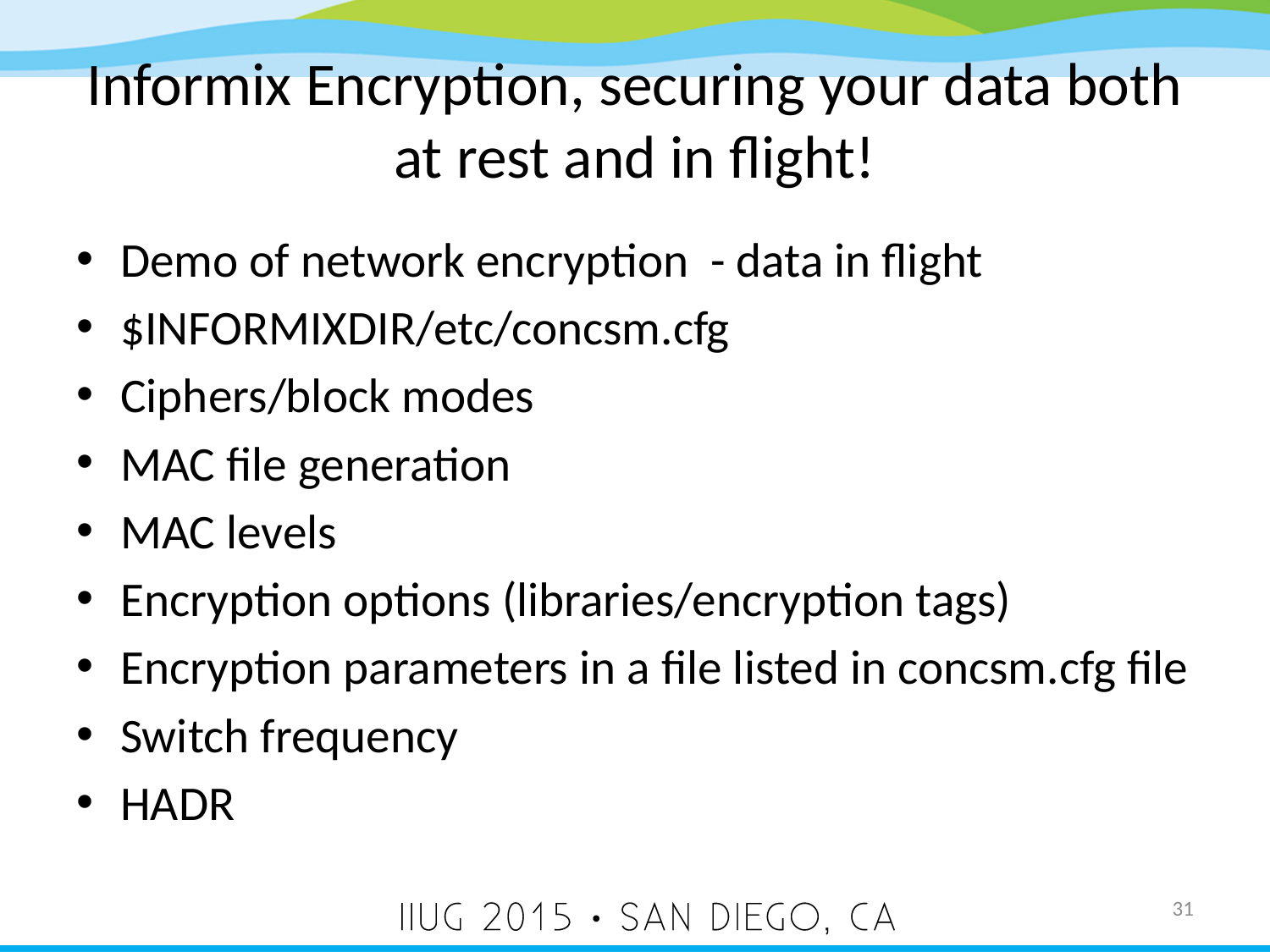

# Informix Encryption, securing your data both at rest and in flight!
Demo of network encryption  - data in flight
$INFORMIXDIR/etc/concsm.cfg
Ciphers/block modes
MAC file generation
MAC levels
Encryption options (libraries/encryption tags)
Encryption parameters in a file listed in concsm.cfg file
Switch frequency
HADR

31